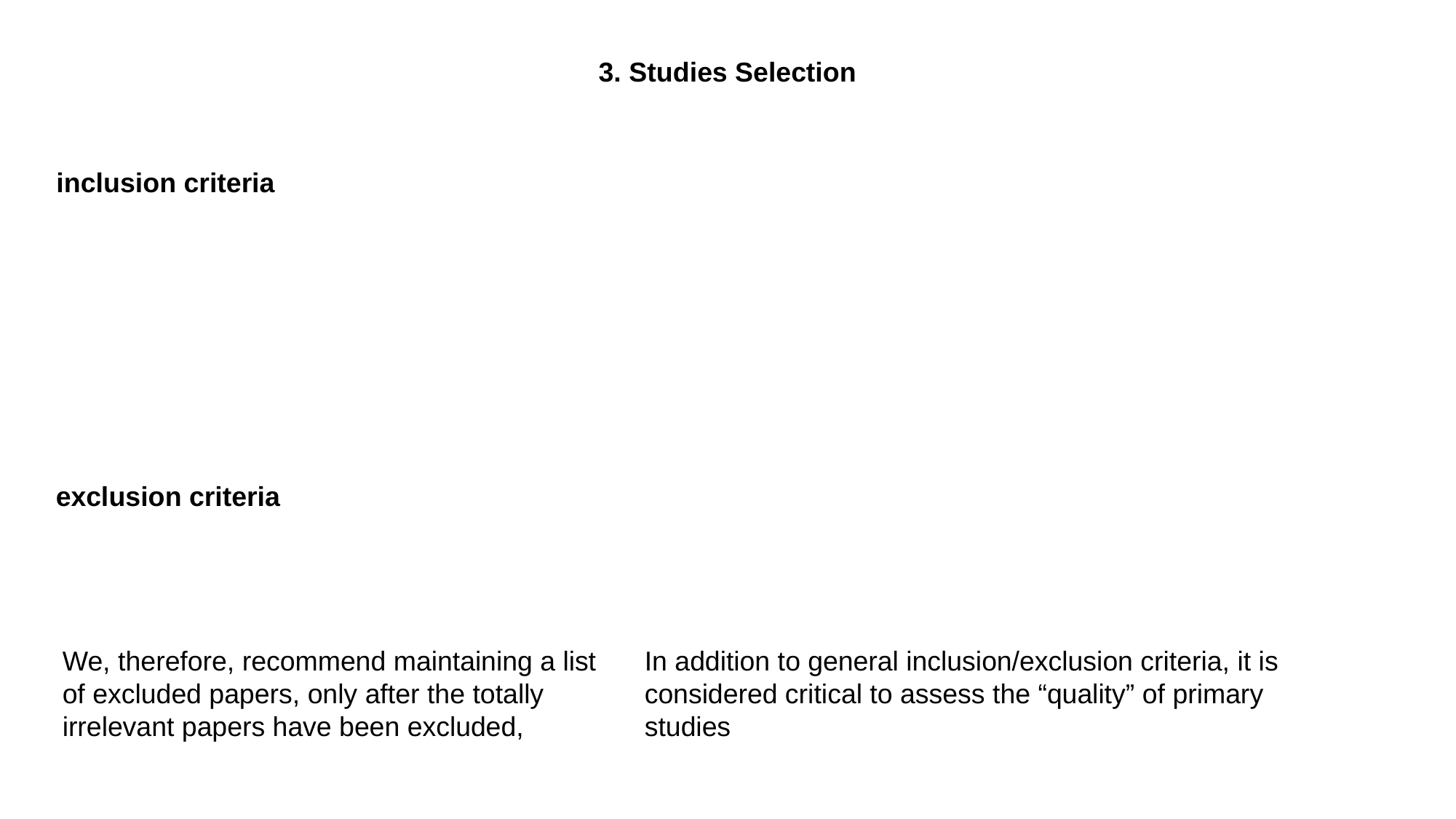

3. Studies Selection
inclusion criteria
exclusion criteria
﻿We, therefore, recommend maintaining a list of excluded papers, only after the totally irrelevant papers have been excluded,
﻿In addition to general inclusion/exclusion criteria, it is considered critical to assess the “quality” of primary studies